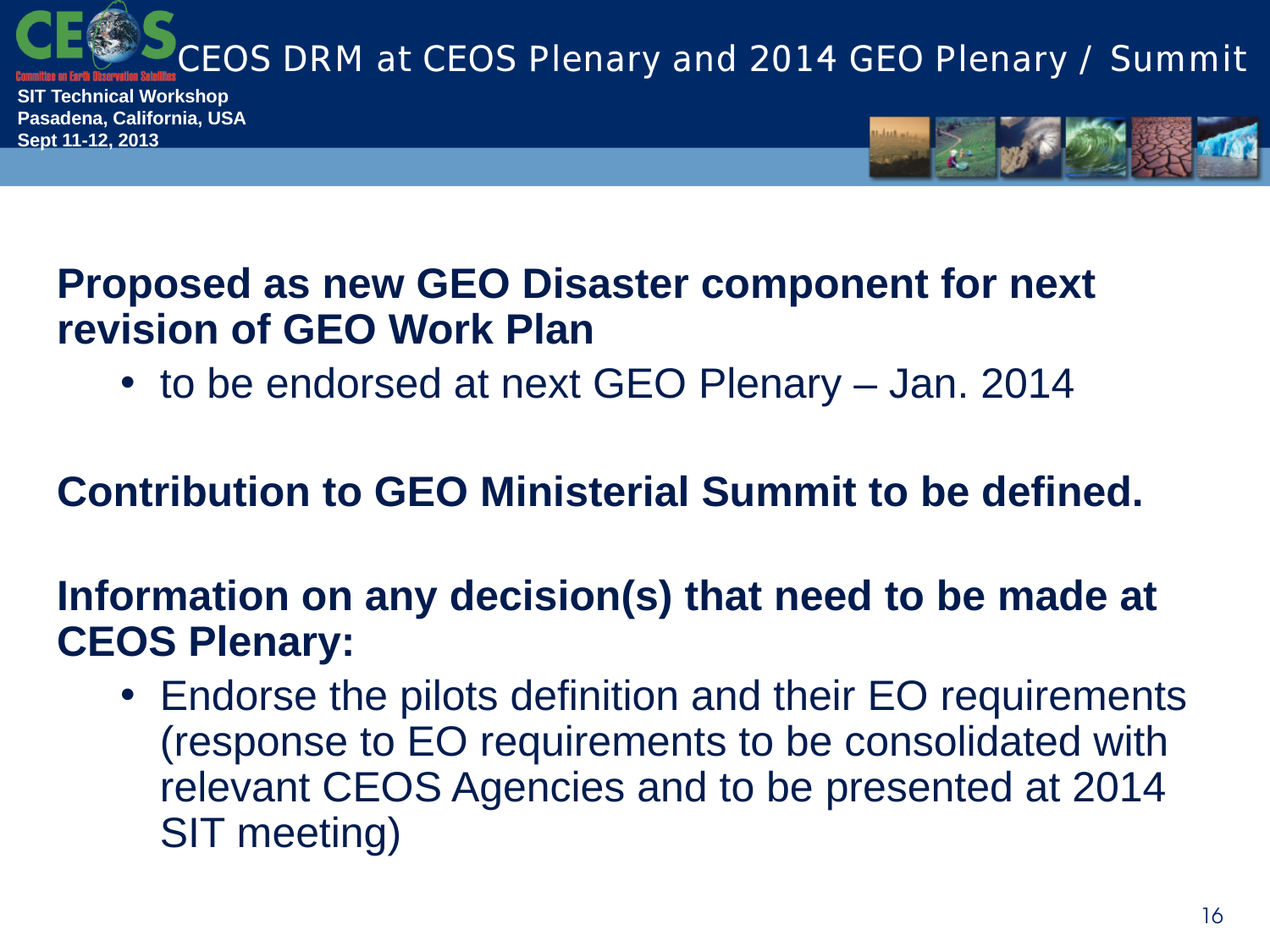

CEOS DRM at CEOS Plenary and 2014 GEO Plenary / Summit

Proposed as new GEO Disaster component for next revision of GEO Work Plan
to be endorsed at next GEO Plenary – Jan. 2014

Contribution to GEO Ministerial Summit to be defined.

Information on any decision(s) that need to be made at CEOS Plenary:
Endorse the pilots definition and their EO requirements (response to EO requirements to be consolidated with relevant CEOS Agencies and to be presented at 2014 SIT meeting)

16